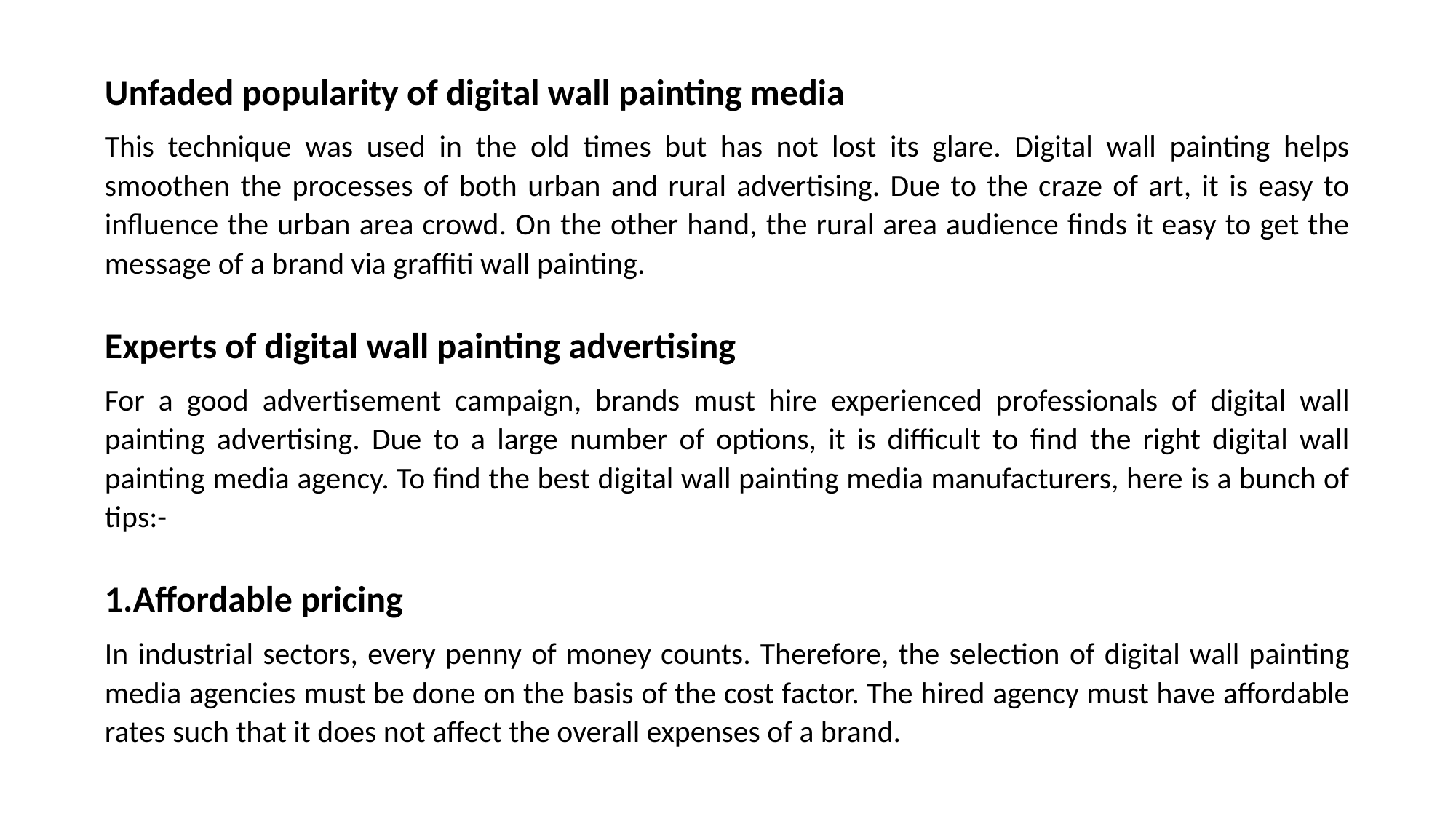

Unfaded popularity of digital wall painting media
This technique was used in the old times but has not lost its glare. Digital wall painting helps smoothen the processes of both urban and rural advertising. Due to the craze of art, it is easy to influence the urban area crowd. On the other hand, the rural area audience finds it easy to get the message of a brand via graffiti wall painting.

Experts of digital wall painting advertising
For a good advertisement campaign, brands must hire experienced professionals of digital wall painting advertising. Due to a large number of options, it is difficult to find the right digital wall painting media agency. To find the best digital wall painting media manufacturers, here is a bunch of tips:-

1.Affordable pricing
In industrial sectors, every penny of money counts. Therefore, the selection of digital wall painting media agencies must be done on the basis of the cost factor. The hired agency must have affordable rates such that it does not affect the overall expenses of a brand.